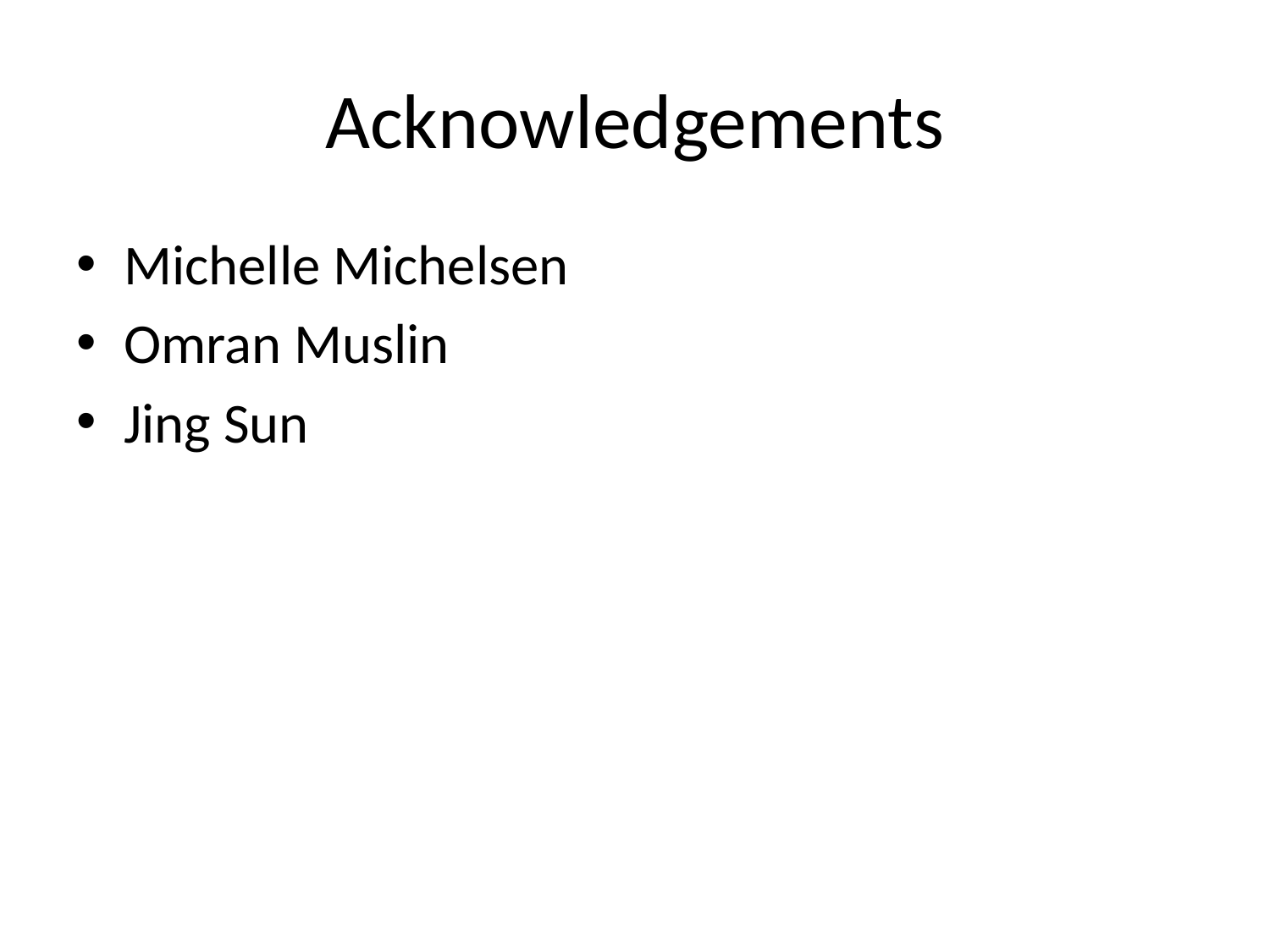

# Acknowledgements
Michelle Michelsen
Omran Muslin
Jing Sun